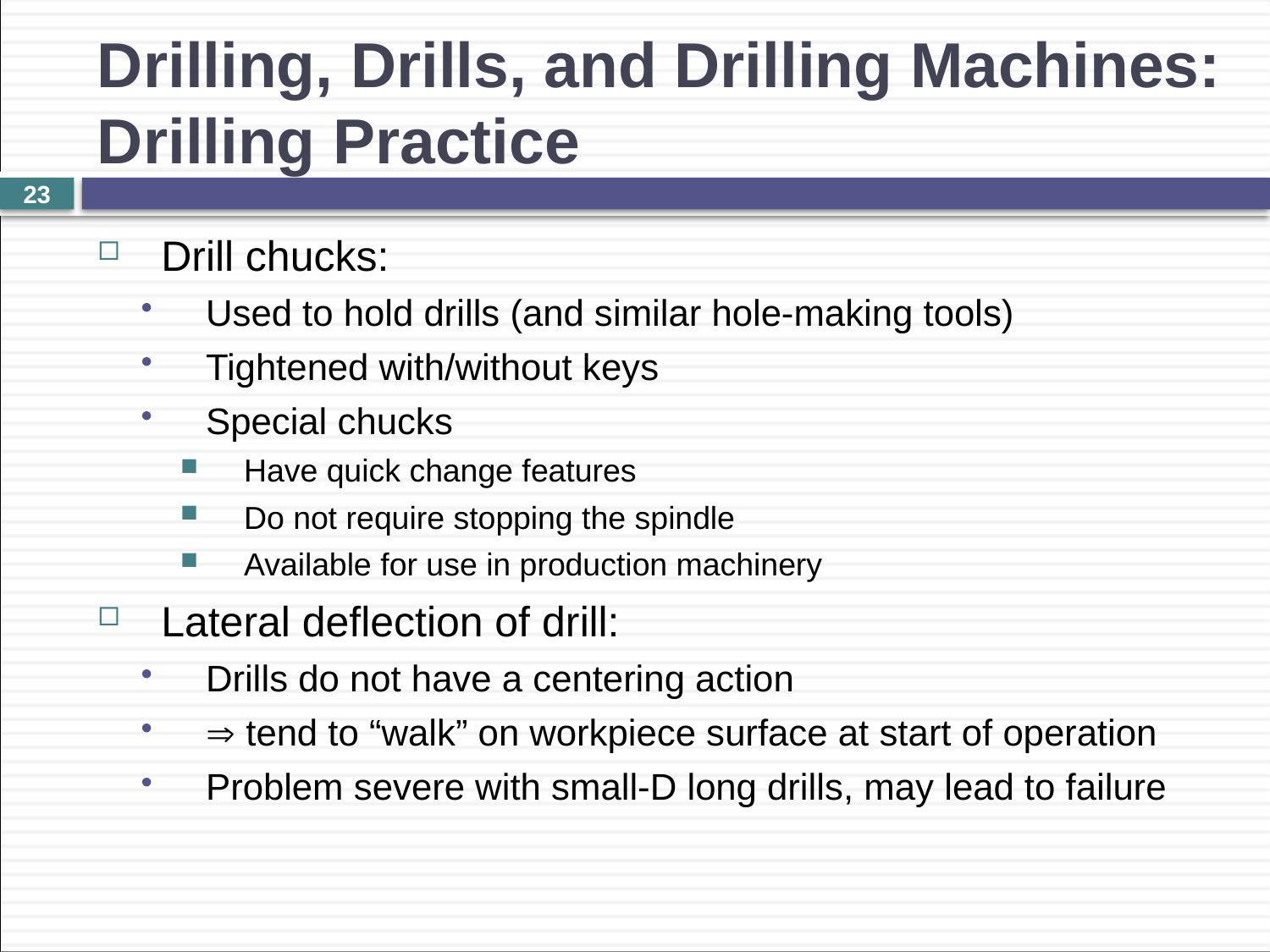

Drilling, Drills, and Drilling Machines:
Drilling Practice
23
Drill chucks:
Used to hold drills (and similar hole-making tools)
Tightened with/without keys
Special chucks
Have quick change features
Do not require stopping the spindle
Available for use in production machinery
Lateral deflection of drill:
Drills do not have a centering action
⇒ tend to “walk” on workpiece surface at start of operation
Problem severe with small-D long drills, may lead to failure